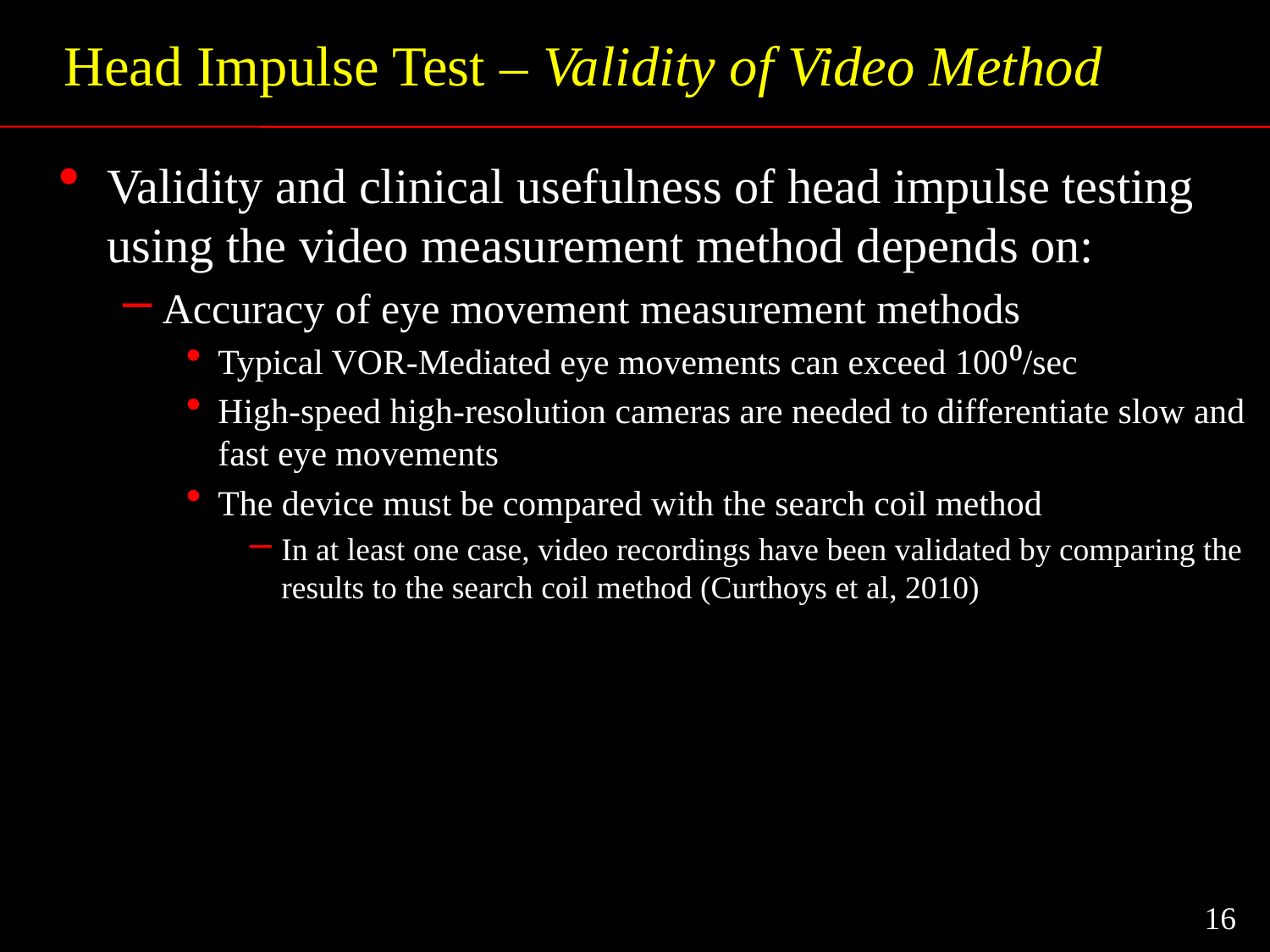

# Head Impulse Test – Validity of Video Method
Validity and clinical usefulness of head impulse testing using the video measurement method depends on:
Accuracy of eye movement measurement methods
Typical VOR-Mediated eye movements can exceed 100⁰/sec
High-speed high-resolution cameras are needed to differentiate slow and fast eye movements
The device must be compared with the search coil method
In at least one case, video recordings have been validated by comparing the results to the search coil method (Curthoys et al, 2010)